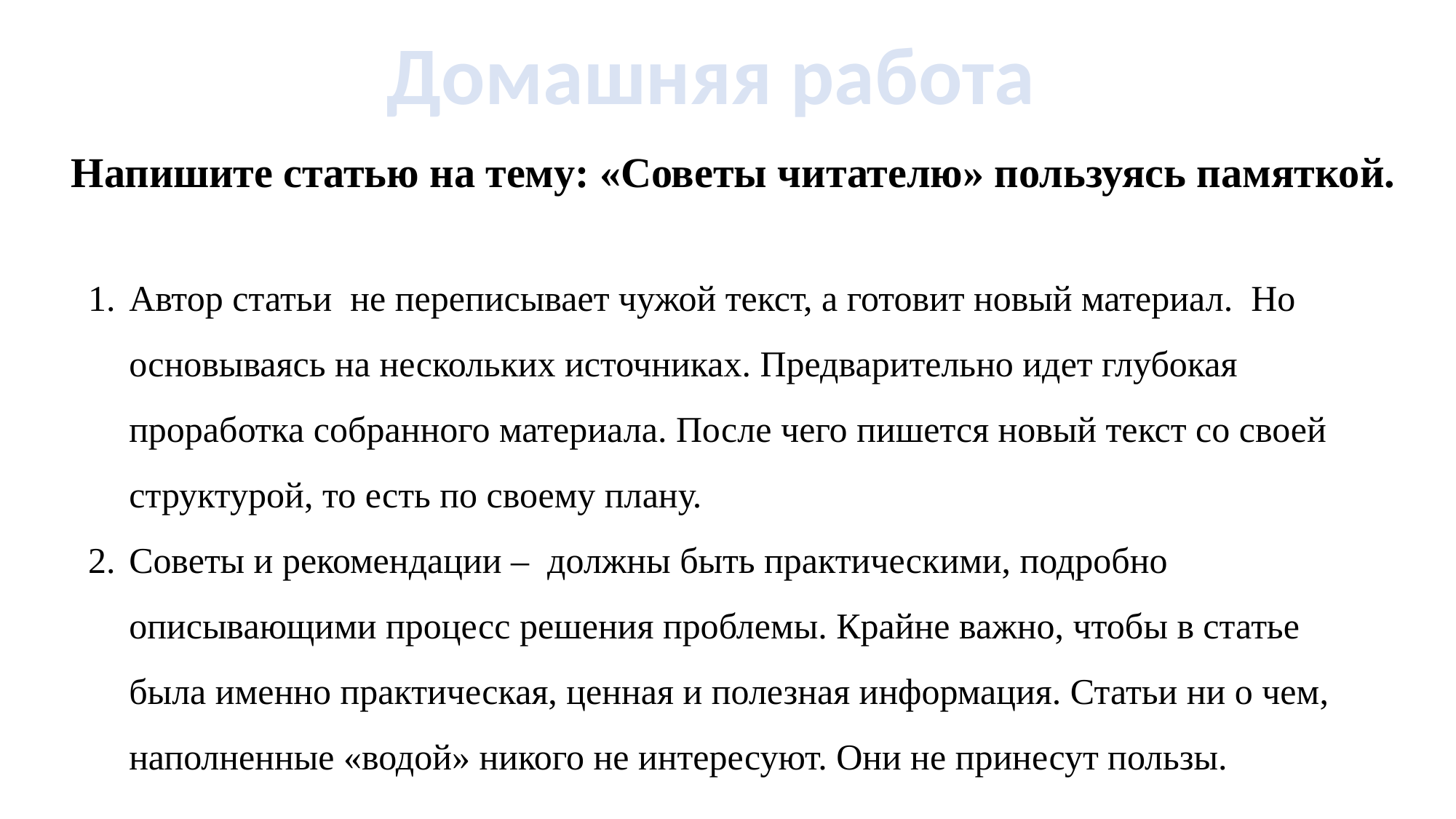

Домашняя работа
Напишите статью на тему: «Советы читателю» пользуясь памяткой.

Автор статьи  не переписывает чужой текст, а готовит новый материал.  Но основываясь на нескольких источниках. Предварительно идет глубокая проработка собранного материала. После чего пишется новый текст со своей структурой, то есть по своему плану.
Советы и рекомендации –  должны быть практическими, подробно описывающими процесс решения проблемы. Крайне важно, чтобы в статье была именно практическая, ценная и полезная информация. Статьи ни о чем, наполненные «водой» никого не интересуют. Они не принесут пользы.